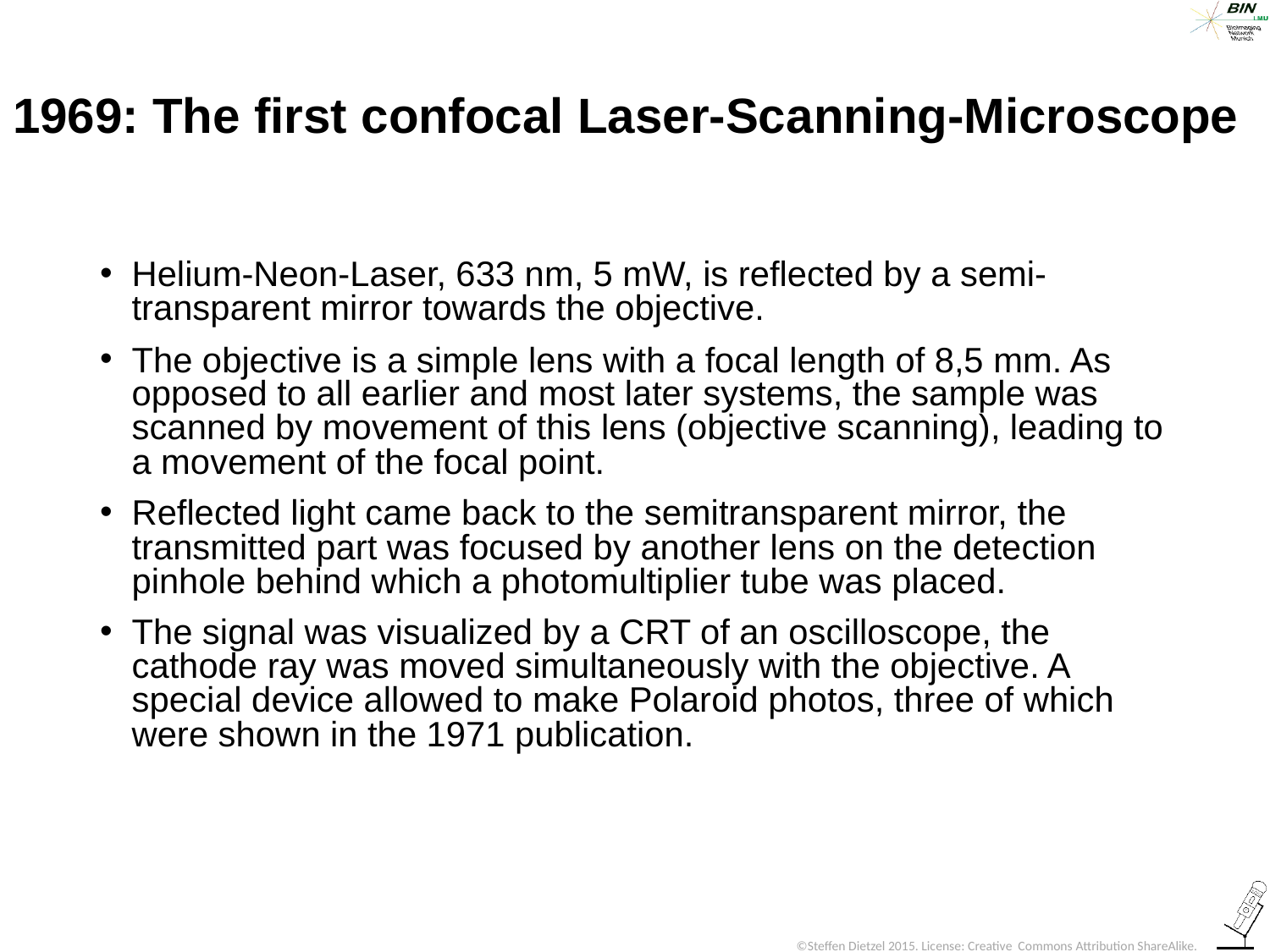

Helium-Neon-Laser, 633 nm, 5 mW, is reflected by a semi-transparent mirror towards the objective.
The objective is a simple lens with a focal length of 8,5 mm. As opposed to all earlier and most later systems, the sample was scanned by movement of this lens (objective scanning), leading to a movement of the focal point.
Reflected light came back to the semitransparent mirror, the transmitted part was focused by another lens on the detection pinhole behind which a photomultiplier tube was placed.
The signal was visualized by a CRT of an oscilloscope, the cathode ray was moved simultaneously with the objective. A special device allowed to make Polaroid photos, three of which were shown in the 1971 publication.
1969: The first confocal Laser-Scanning-Microscope